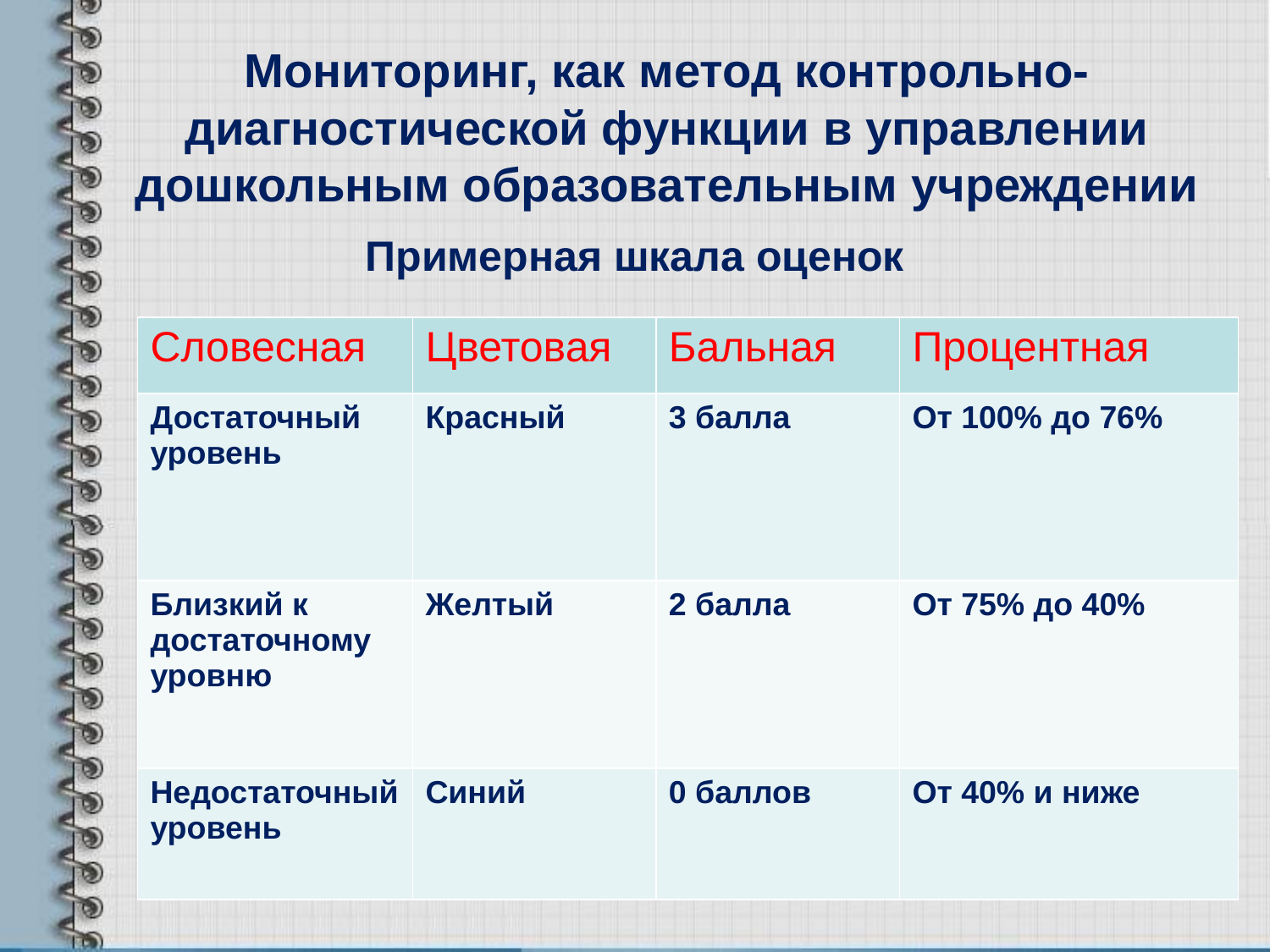

# Мониторинг, как метод контрольно-диагностической функции в управлении дошкольным образовательным учреждении
Примерная шкала оценок

| Словесная | Цветовая | Бальная | Процентная |
| --- | --- | --- | --- |
| Достаточный уровень | Красный | 3 балла | От 100% до 76% |
| Близкий к достаточному уровню | Желтый | 2 балла | От 75% до 40% |
| Недостаточный уровень | Синий | 0 баллов | От 40% и ниже |